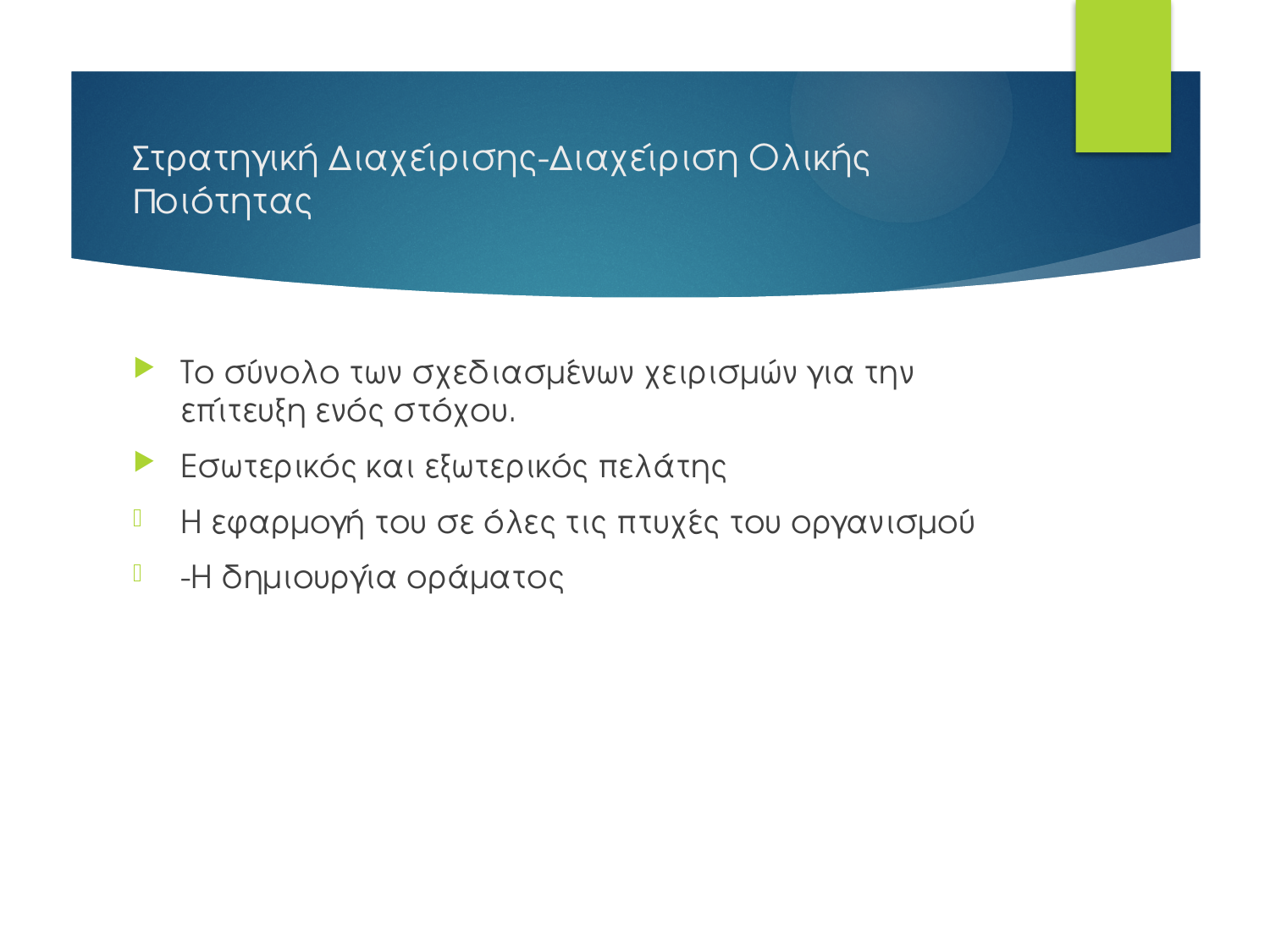

# Στρατηγική Διαχείρισης-Διαχείριση Ολικής Ποιότητας
Το σύνολο των σχεδιασμένων χειρισμών για την επίτευξη ενός στόχου.
Εσωτερικός και εξωτερικός πελάτης
Η εφαρμογή του σε όλες τις πτυχές του οργανισμού
-Η δημιουργία οράματος